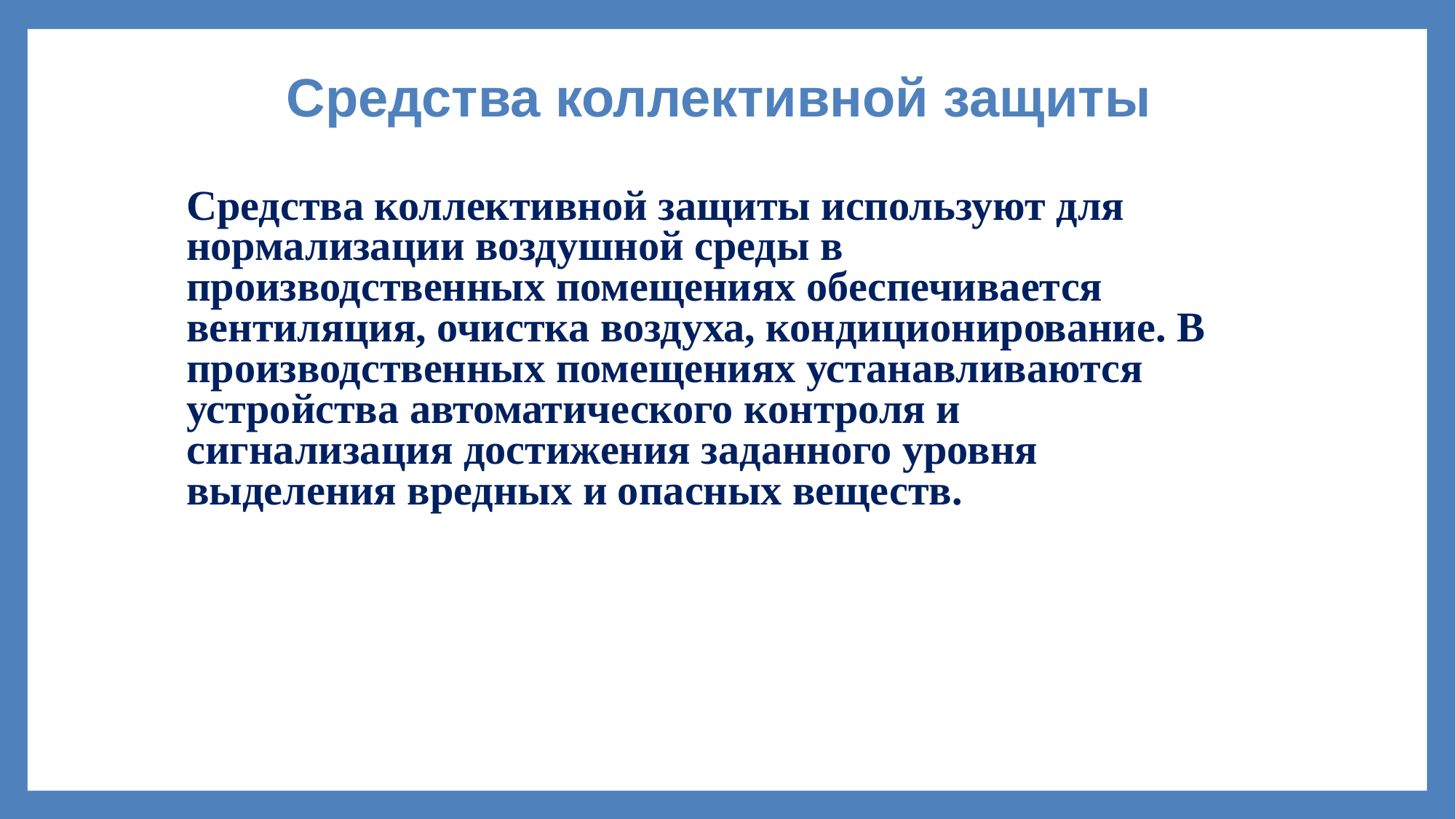

# Средства коллективной защиты
Средства коллективной защиты используют для нормализации воздушной среды в производственных помещениях обеспечивается вентиляция, очистка воздуха, кондиционирование. В производственных помещениях устанавливаются устройства автоматического контроля и сигнализация достижения заданного уровня выделения вредных и опасных веществ.